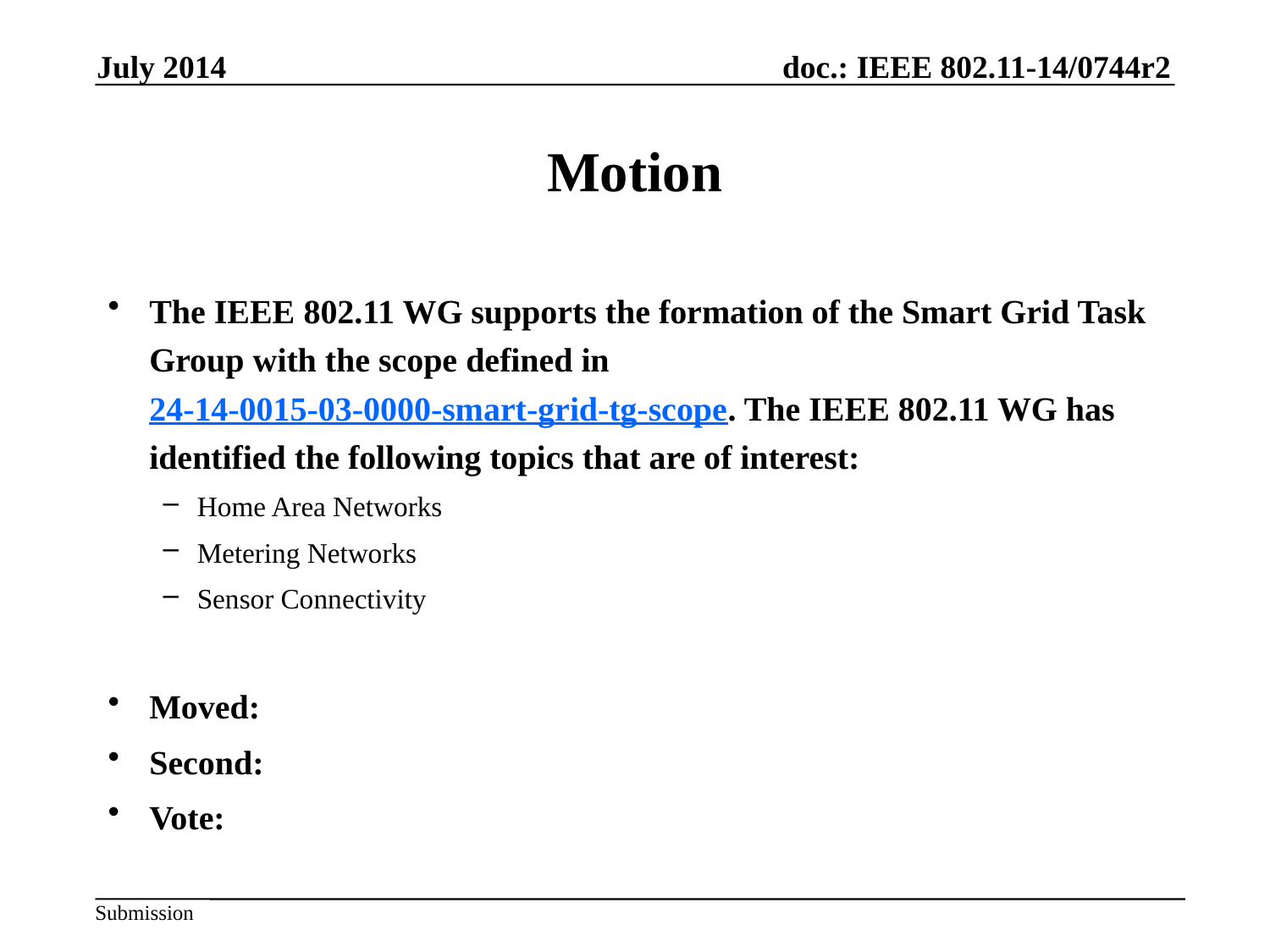

July 2014
# Motion
The IEEE 802.11 WG supports the formation of the Smart Grid Task Group with the scope defined in 24-14-0015-03-0000-smart-grid-tg-scope. The IEEE 802.11 WG has identified the following topics that are of interest:
Home Area Networks
Metering Networks
Sensor Connectivity

Moved:
Second:
Vote: